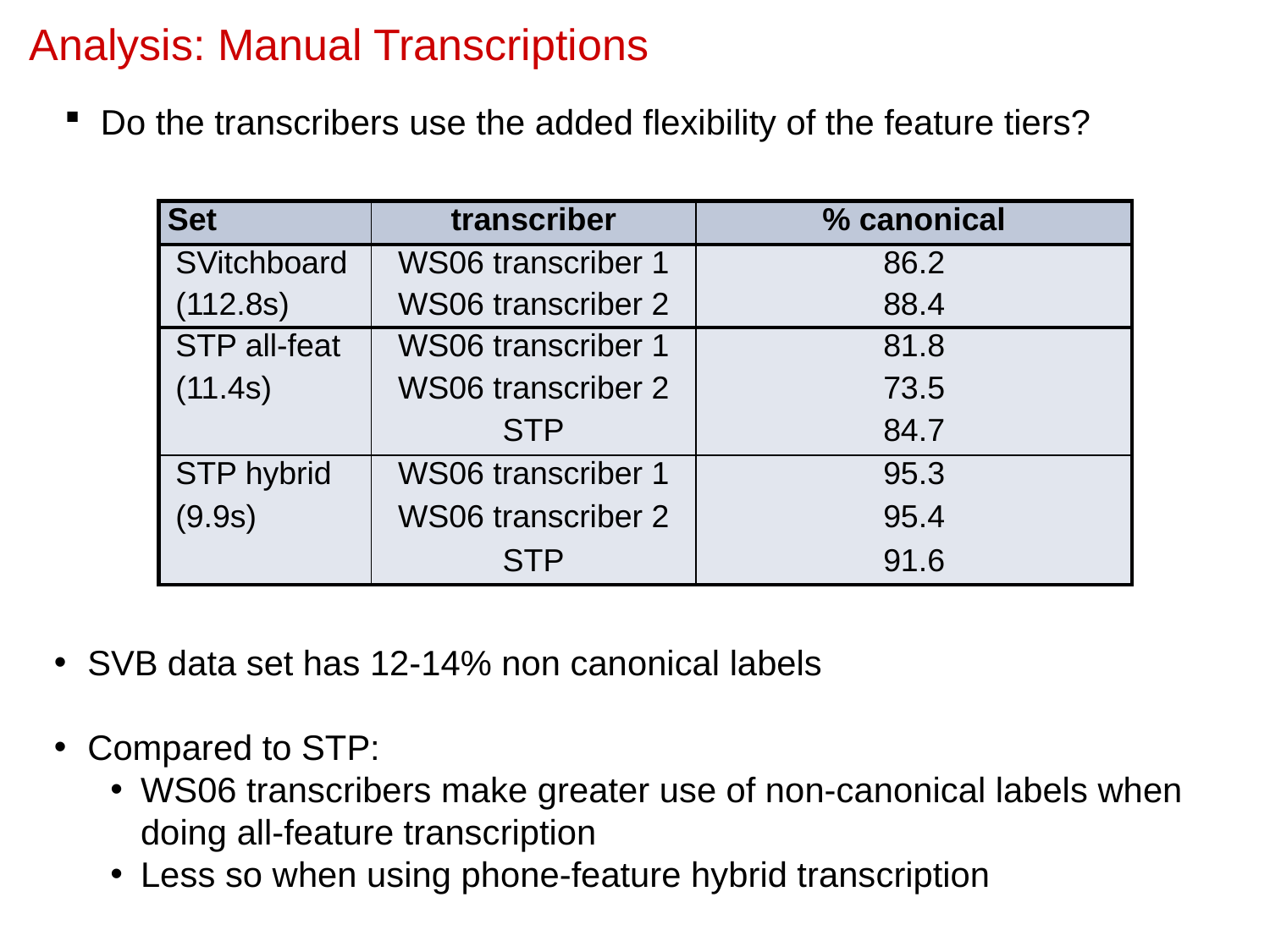

Analysis: Manual Transcriptions
Do the transcribers use the added flexibility of the feature tiers?
| Set | transcriber | % canonical |
| --- | --- | --- |
| SVitchboard | WS06 transcriber 1 | 86.2 |
| (112.8s) | WS06 transcriber 2 | 88.4 |
| STP all-feat | WS06 transcriber 1 | 81.8 |
| (11.4s) | WS06 transcriber 2 | 73.5 |
|  | STP | 84.7 |
| STP hybrid | WS06 transcriber 1 | 95.3 |
| (9.9s) | WS06 transcriber 2 | 95.4 |
|  | STP | 91.6 |
 SVB data set has 12-14% non canonical labels

 Compared to STP:
WS06 transcribers make greater use of non-canonical labels when doing all-feature transcription
Less so when using phone-feature hybrid transcription